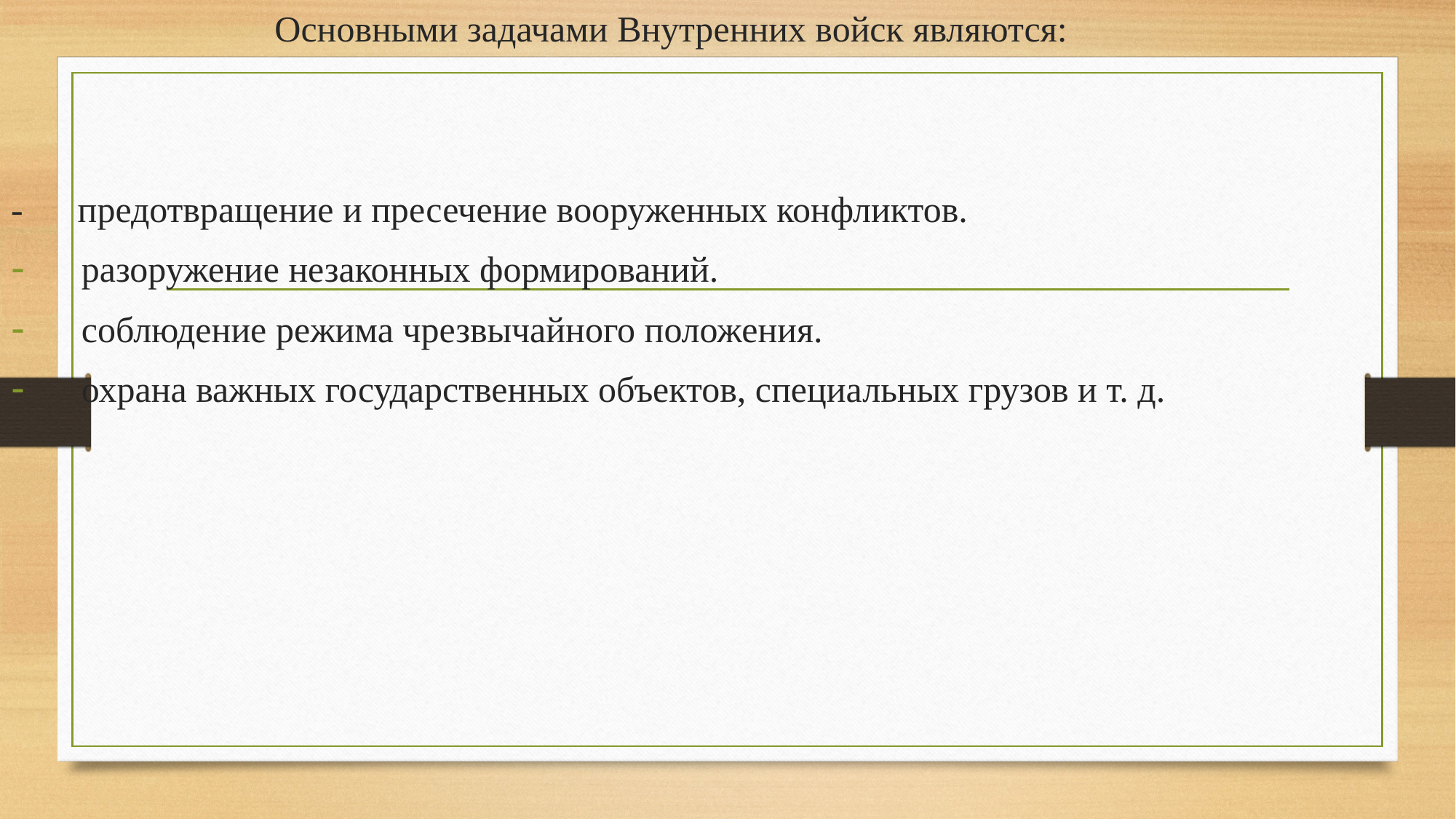

Основными задачами Внутренних войск являются:

-      предотвращение и пресечение вооруженных конфликтов.
    разоружение незаконных формирований.
    соблюдение режима чрезвычайного положения.
    охрана важных государственных объектов, специальных грузов и т. д.
#